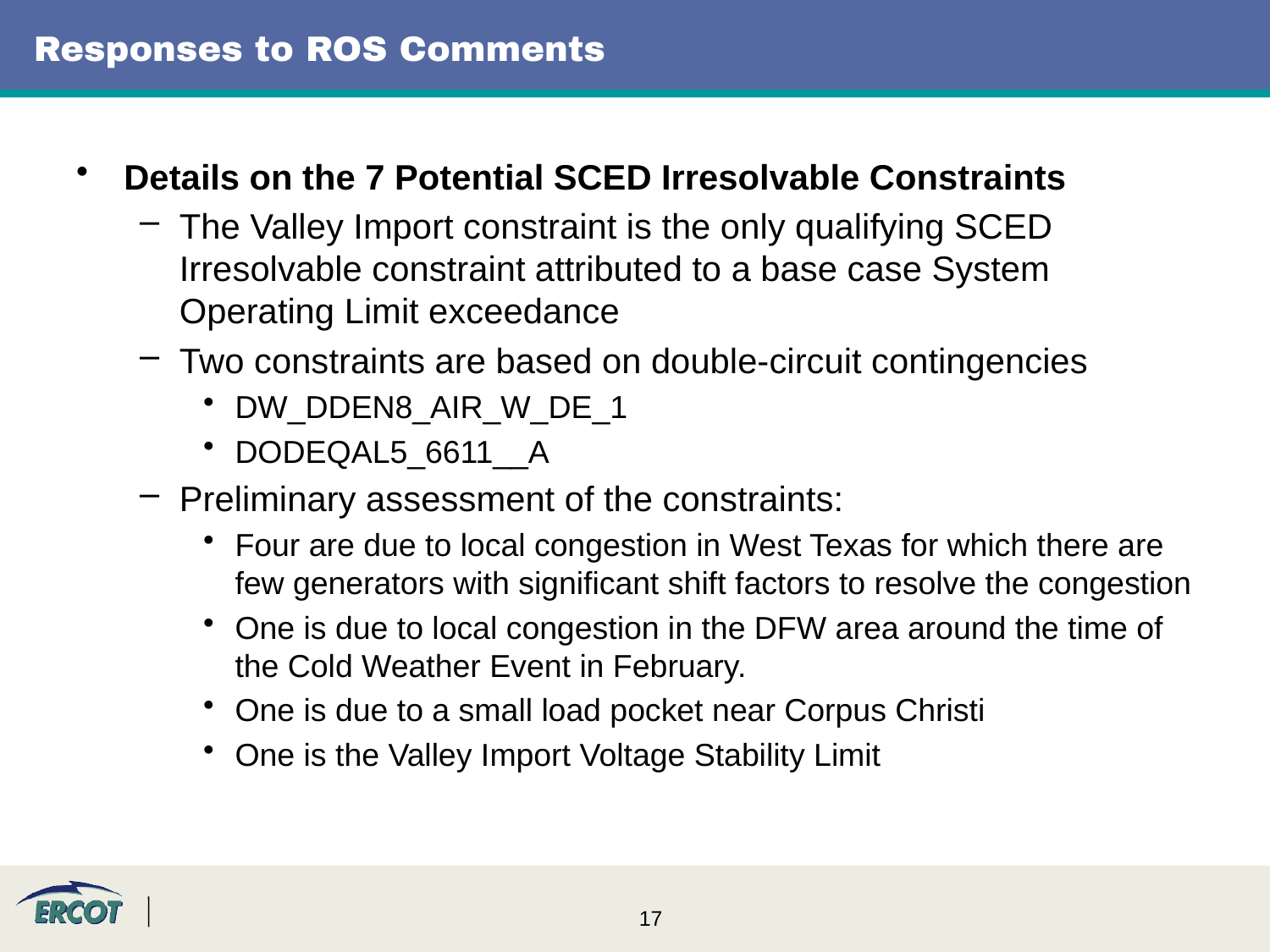

# Responses to ROS Comments
Details on the 7 Potential SCED Irresolvable Constraints
The Valley Import constraint is the only qualifying SCED Irresolvable constraint attributed to a base case System Operating Limit exceedance
Two constraints are based on double-circuit contingencies
DW_DDEN8_AIR_W_DE_1
DODEQAL5_6611__A
Preliminary assessment of the constraints:
Four are due to local congestion in West Texas for which there are few generators with significant shift factors to resolve the congestion
One is due to local congestion in the DFW area around the time of the Cold Weather Event in February.
One is due to a small load pocket near Corpus Christi
One is the Valley Import Voltage Stability Limit